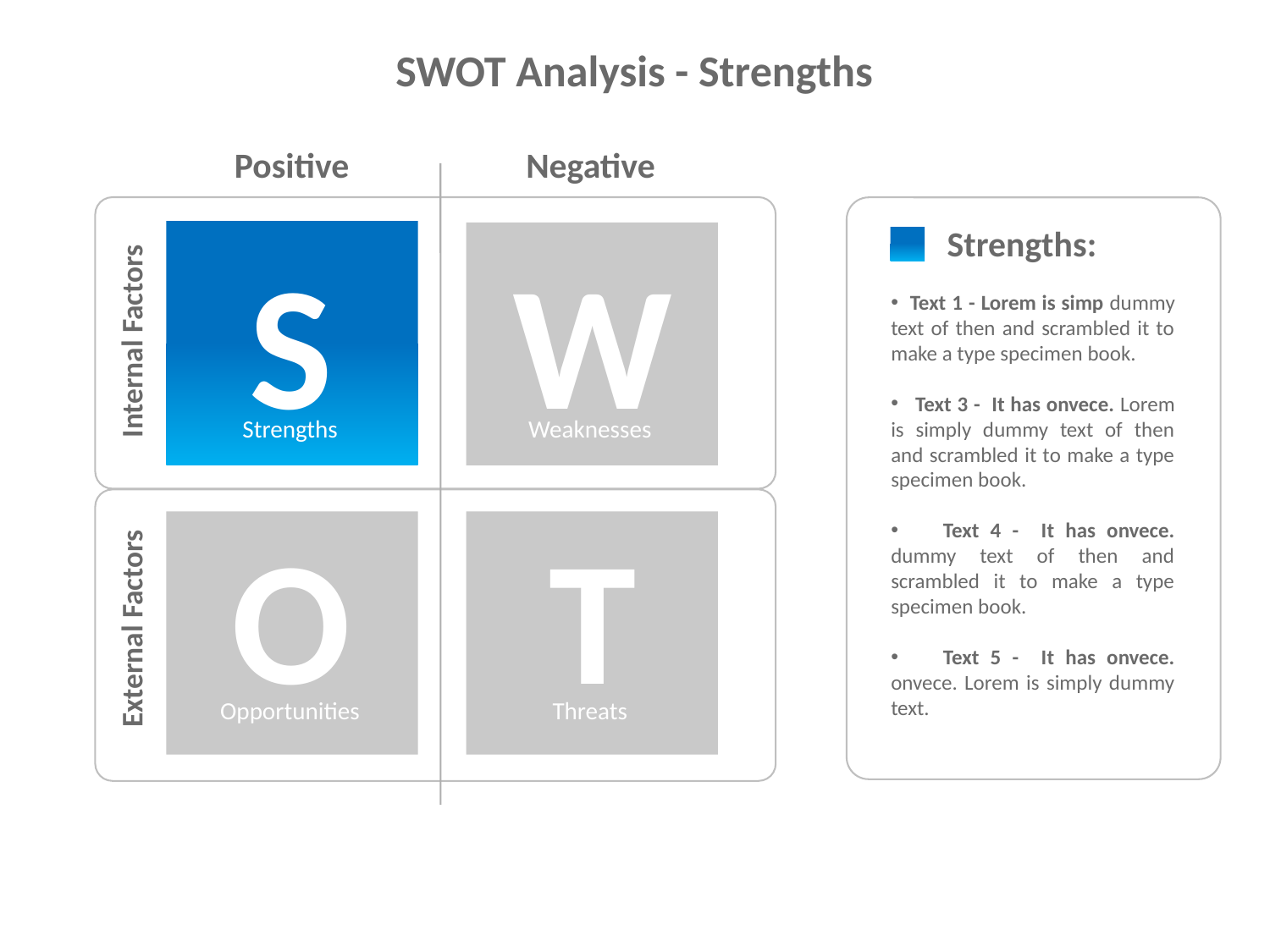

SWOT Analysis - Strengths
Positive
Negative

       Strengths:

  Text 1 - Lorem is simp dummy text of then and scrambled it to make a type specimen book.

   Text 3 -  It has onvece. Lorem is simply dummy text of then and scrambled it to make a type specimen book.

    Text 4 -  It has onvece. dummy text of then and scrambled it to make a type specimen book.

    Text 5 -  It has onvece. onvece. Lorem is simply dummy text.

S
W

Internal Factors
Strengths
Weaknesses

O
T
External Factors
Opportunities
Threats